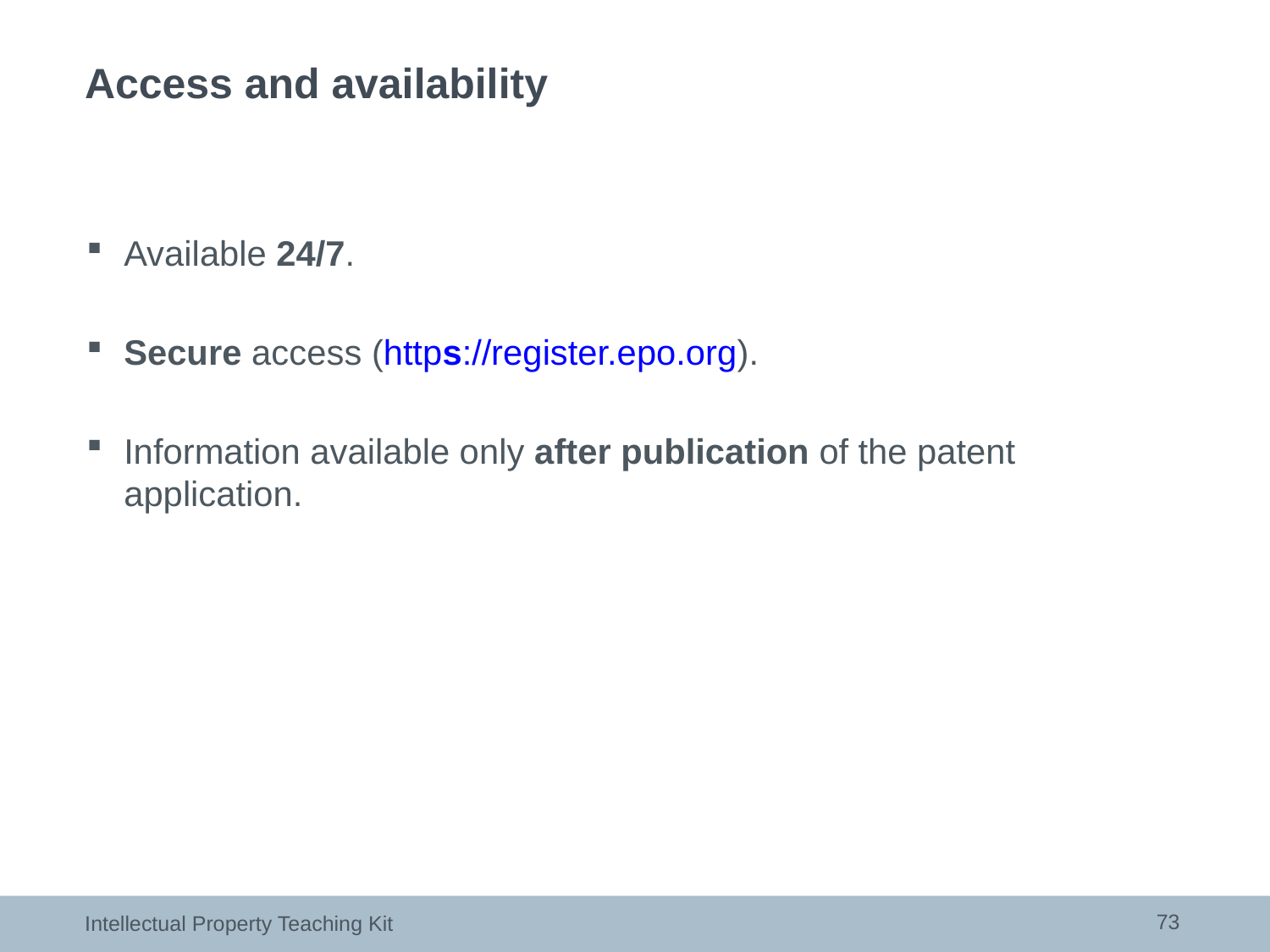

# Access and availability
Available 24/7.

Secure access (https://register.epo.org).

Information available only after publication of the patent application.

73
Intellectual Property Teaching Kit